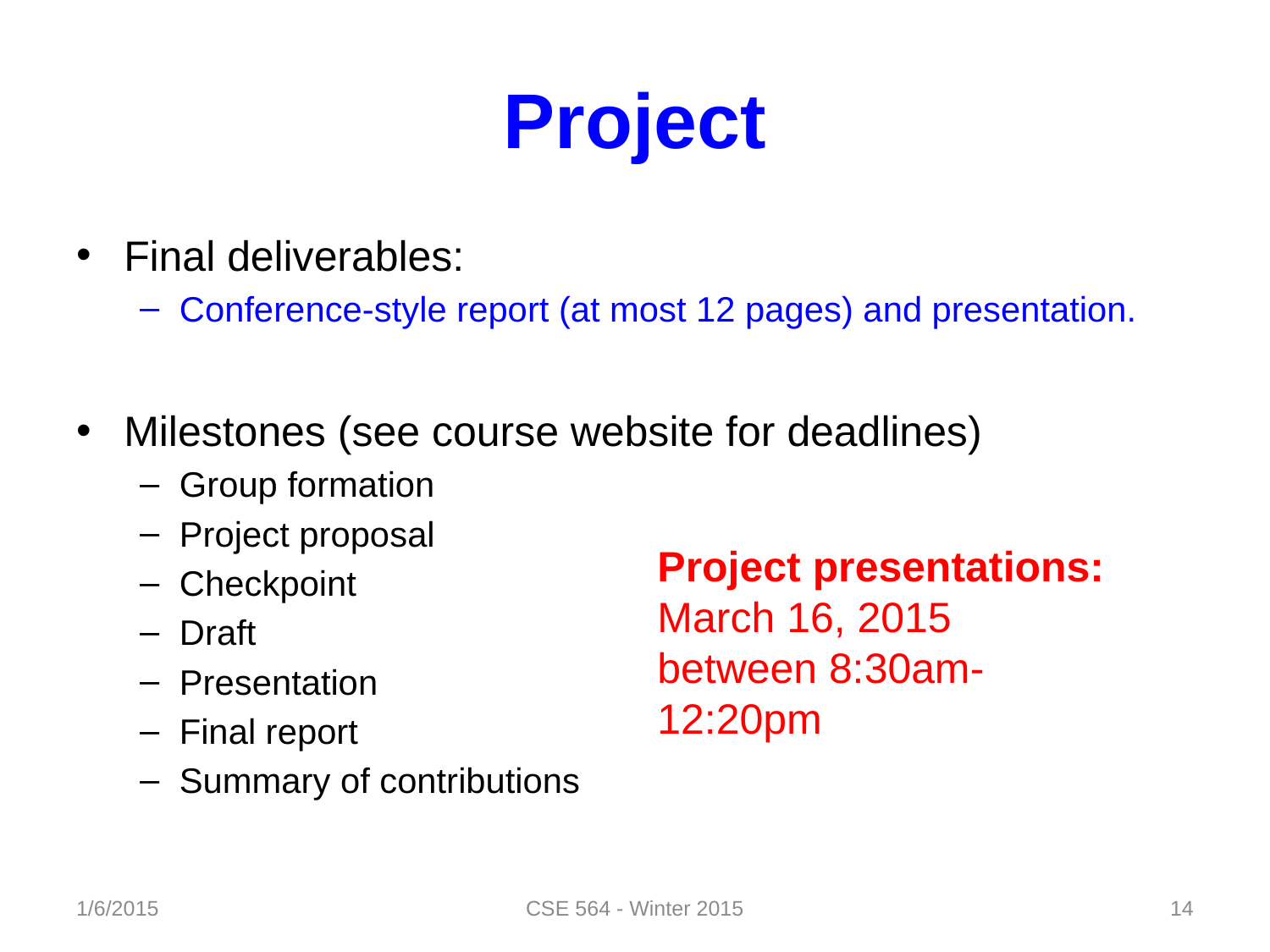

# Project
Final deliverables:
Conference-style report (at most 12 pages) and presentation.

Milestones (see course website for deadlines)
Group formation
Project proposal
Checkpoint
Draft
Presentation
Final report
Summary of contributions
Project presentations: March 16, 2015 between 8:30am-12:20pm

1/6/2015
CSE 564 - Winter 2015
14